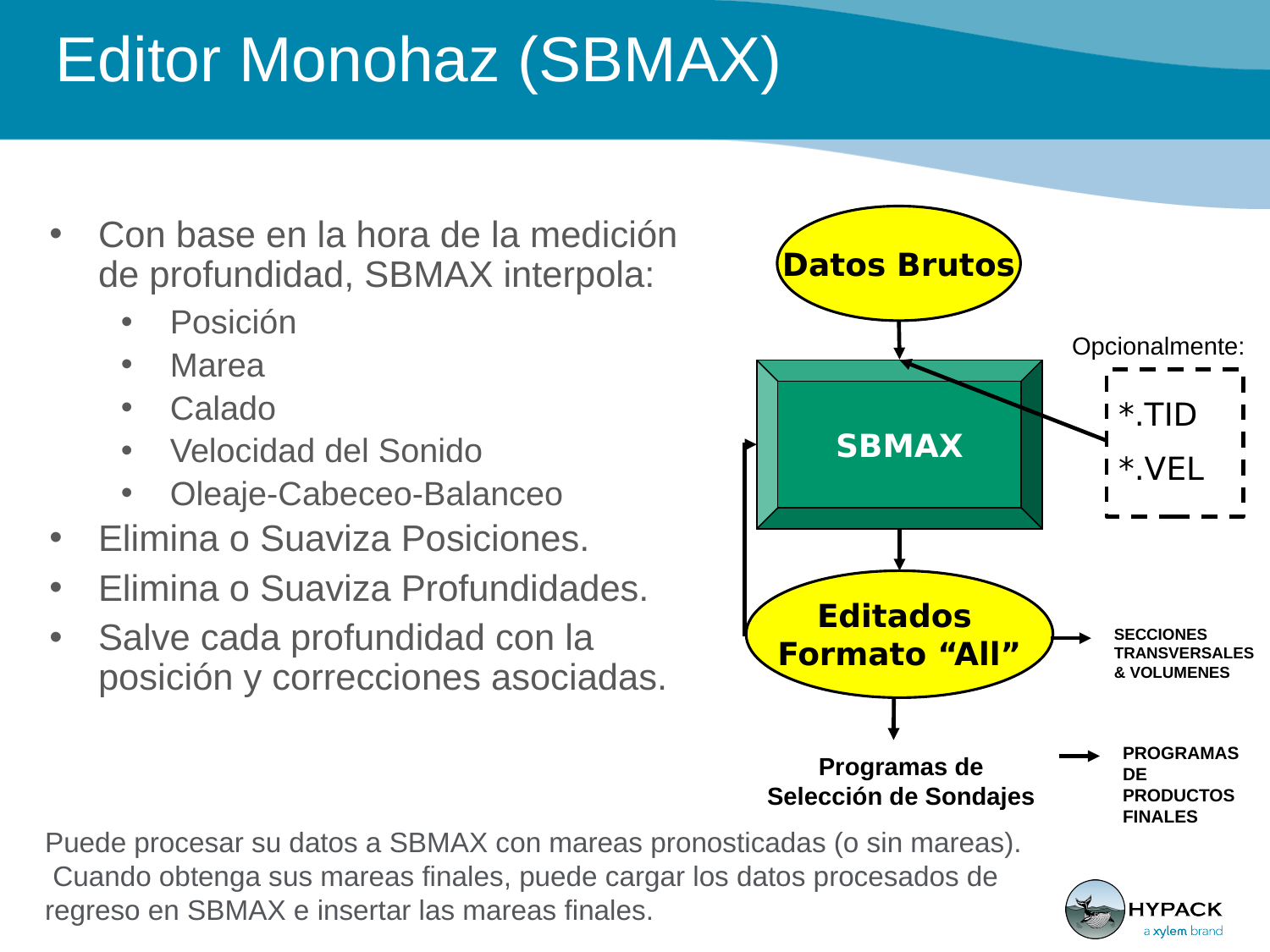

# Editor Monohaz (SBMAX)

Datos Brutos
Con base en la hora de la medición de profundidad, SBMAX interpola:
Posición
Marea
Calado
Velocidad del Sonido
Oleaje-Cabeceo-Balanceo
Elimina o Suaviza Posiciones.
Elimina o Suaviza Profundidades.
Salve cada profundidad con la posición y correcciones asociadas.
Opcionalmente:

SBMAX

*.TID
*.VEL
Editados
Formato “All”
SECCIONES TRANSVERSALES & VOLUMENES
PROGRAMAS DE PRODUCTOS FINALES
Programas de Selección de Sondajes
Puede procesar su datos a SBMAX con mareas pronosticadas (o sin mareas).  Cuando obtenga sus mareas finales, puede cargar los datos procesados de regreso en SBMAX e insertar las mareas finales.